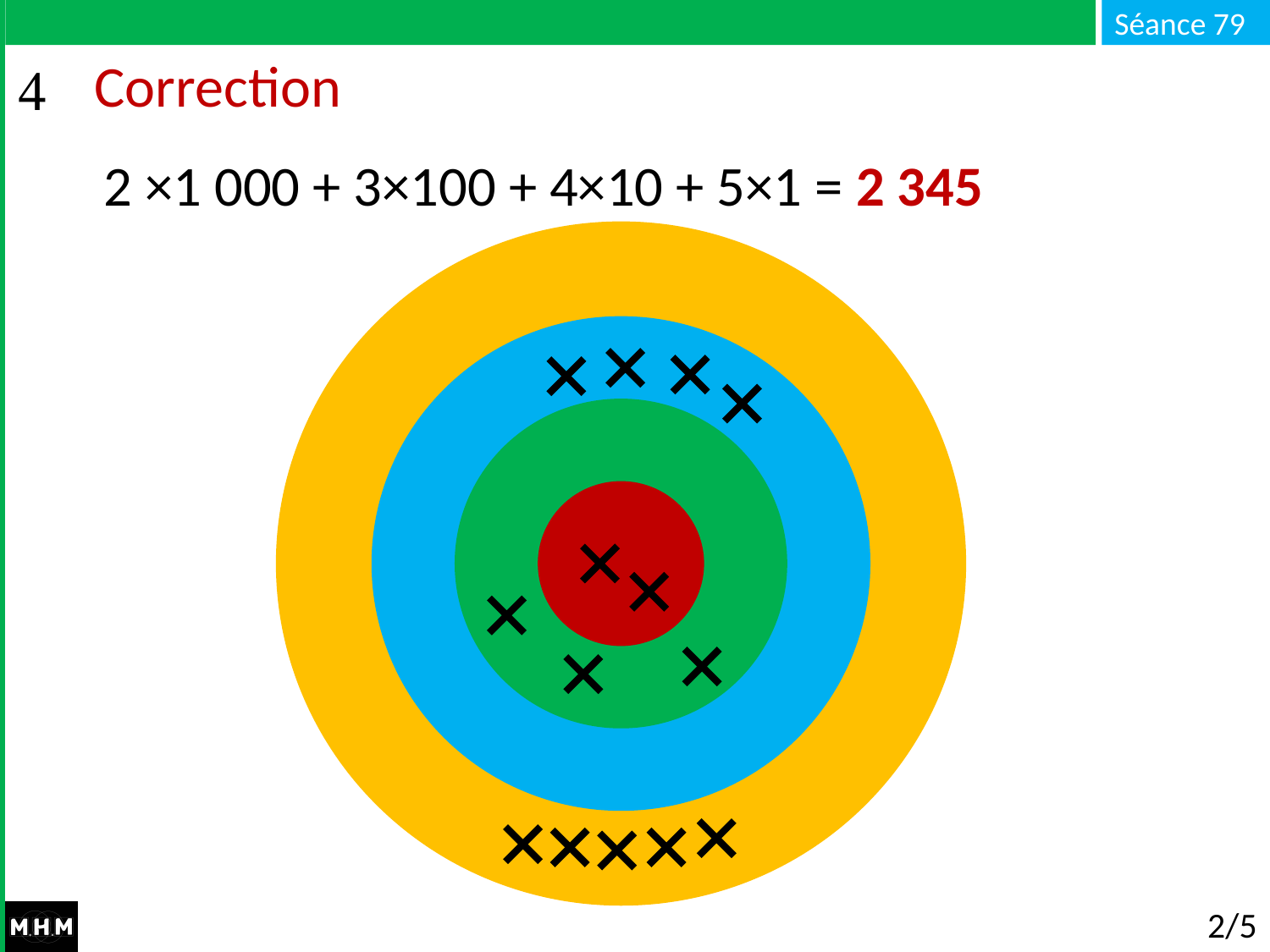

# Correction
2 ×1 000 + 3×100 + 4×10 + 5×1 = 2 345

1 000  100  10    1

2/5